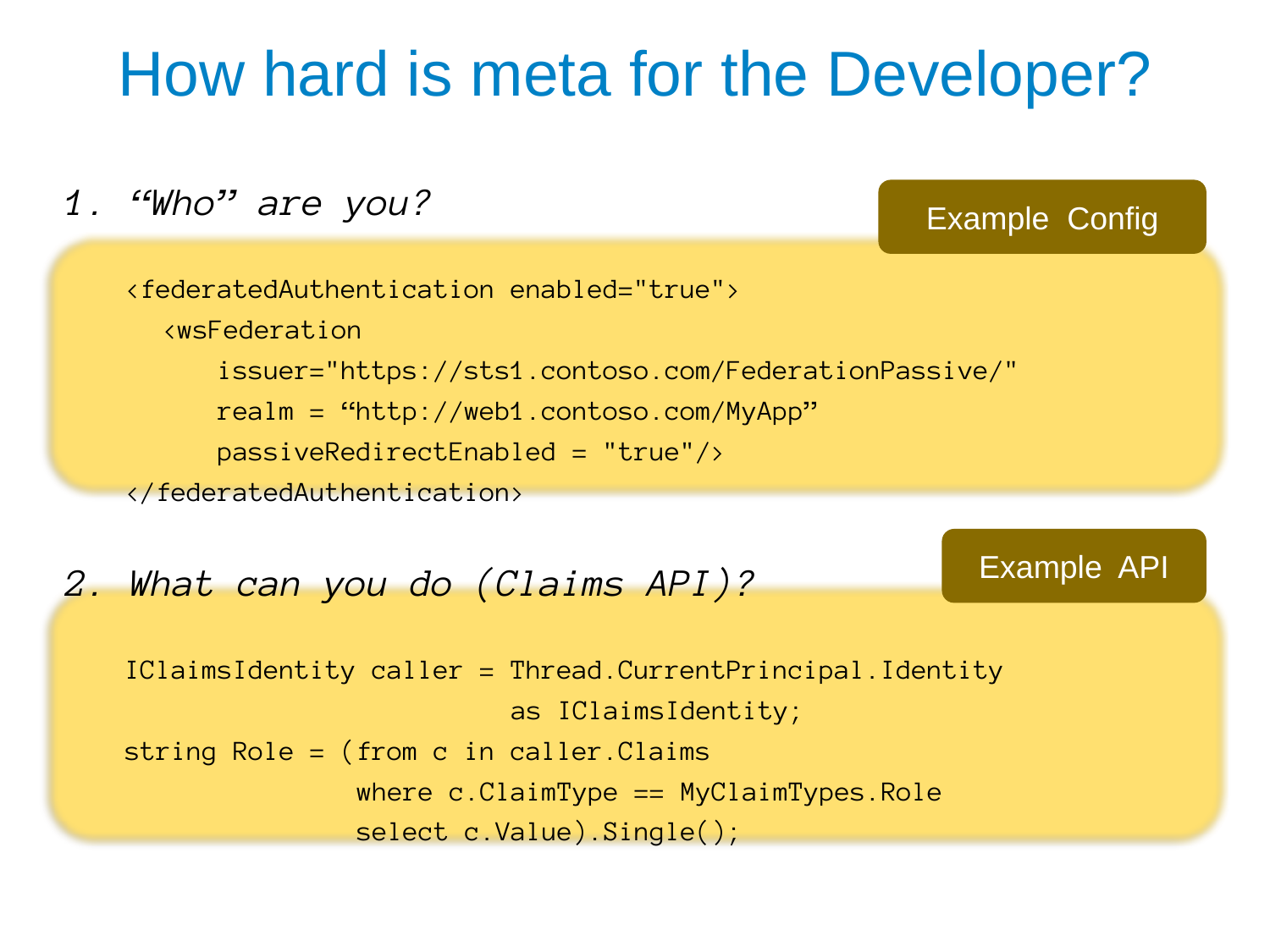

# How hard is meta for the Developer?
1. “Who” are you?

<federatedAuthentication enabled="true">
	<wsFederation
      issuer="https://sts1.contoso.com/FederationPassive/"
      realm = “http://web1.contoso.com/MyApp”
      passiveRedirectEnabled = "true"/>
</federatedAuthentication>

2. What can you do (Claims API)?

IClaimsIdentity caller = Thread.CurrentPrincipal.Identity
                         as IClaimsIdentity;
string Role = (from c in caller.Claims
               where c.ClaimType == MyClaimTypes.Role
               select c.Value).Single();
Example  Config

Example  API